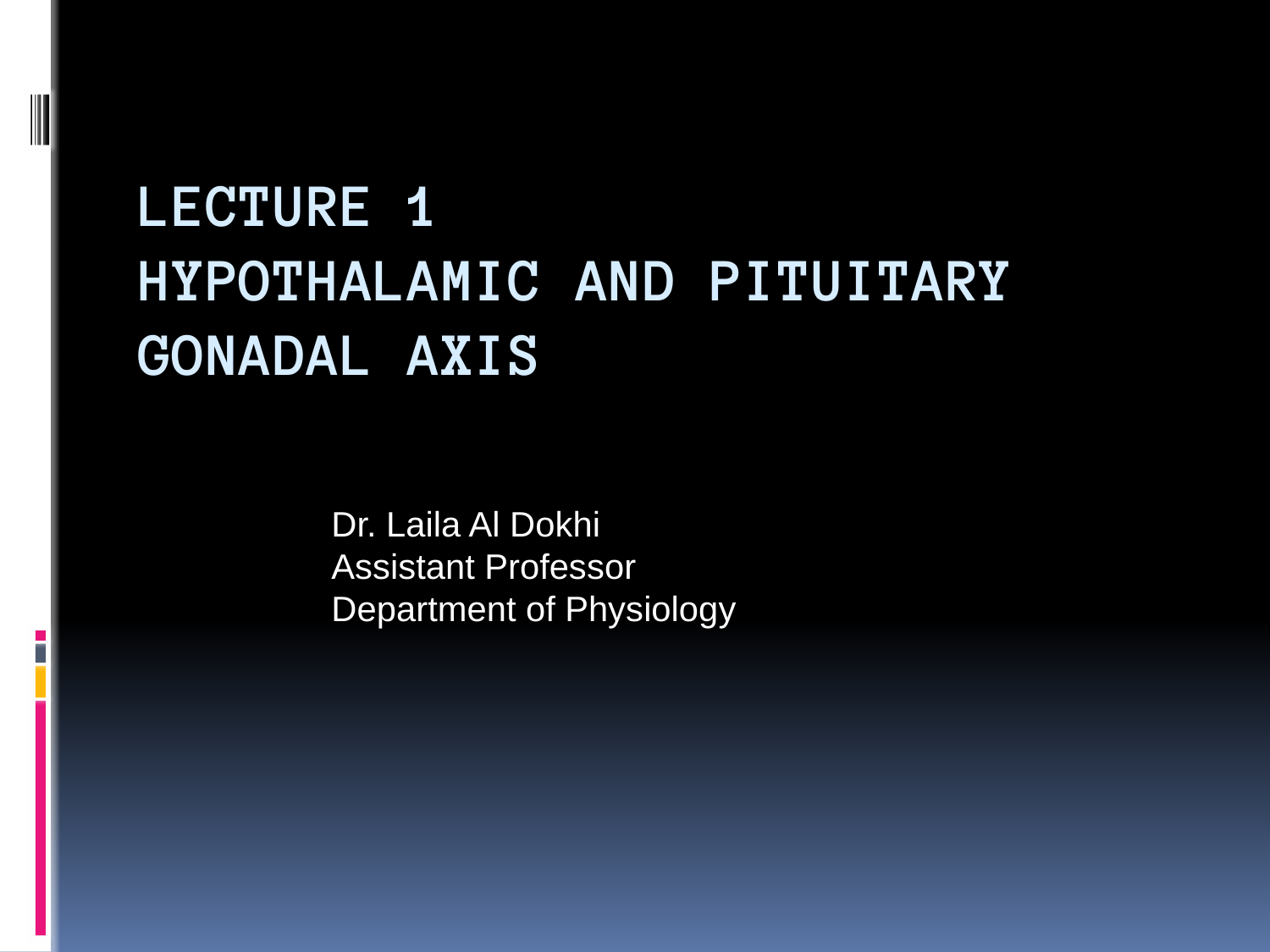

# Lecture 1 Hypothalamic and pituitary gonadal axis
Dr. Laila Al Dokhi
Assistant Professor
Department of Physiology